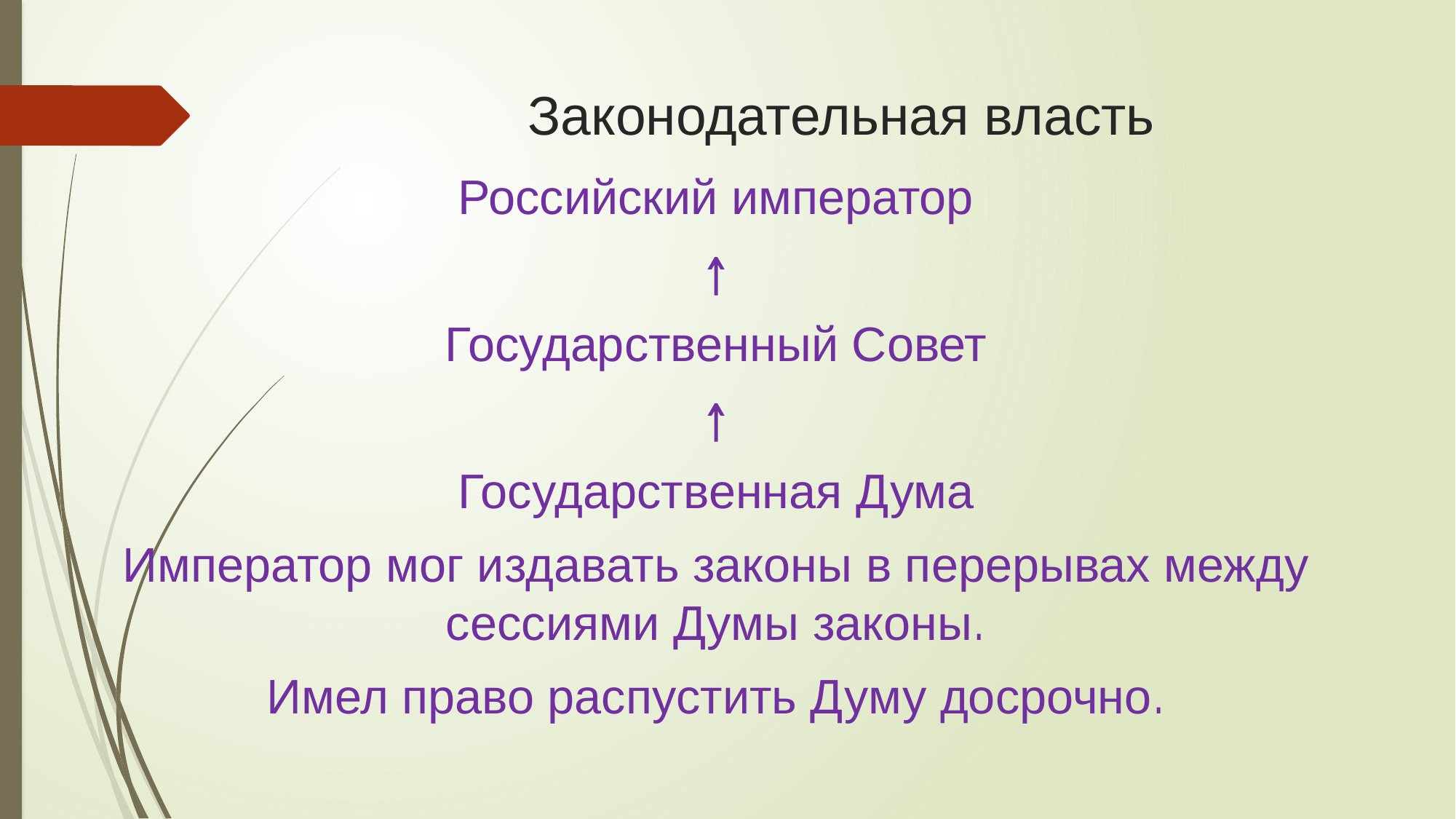

# Законодательная власть
Российский император
↑
Государственный Совет
↑
Государственная Дума
Император мог издавать законы в перерывах между сессиями Думы законы.
Имел право распустить Думу досрочно.